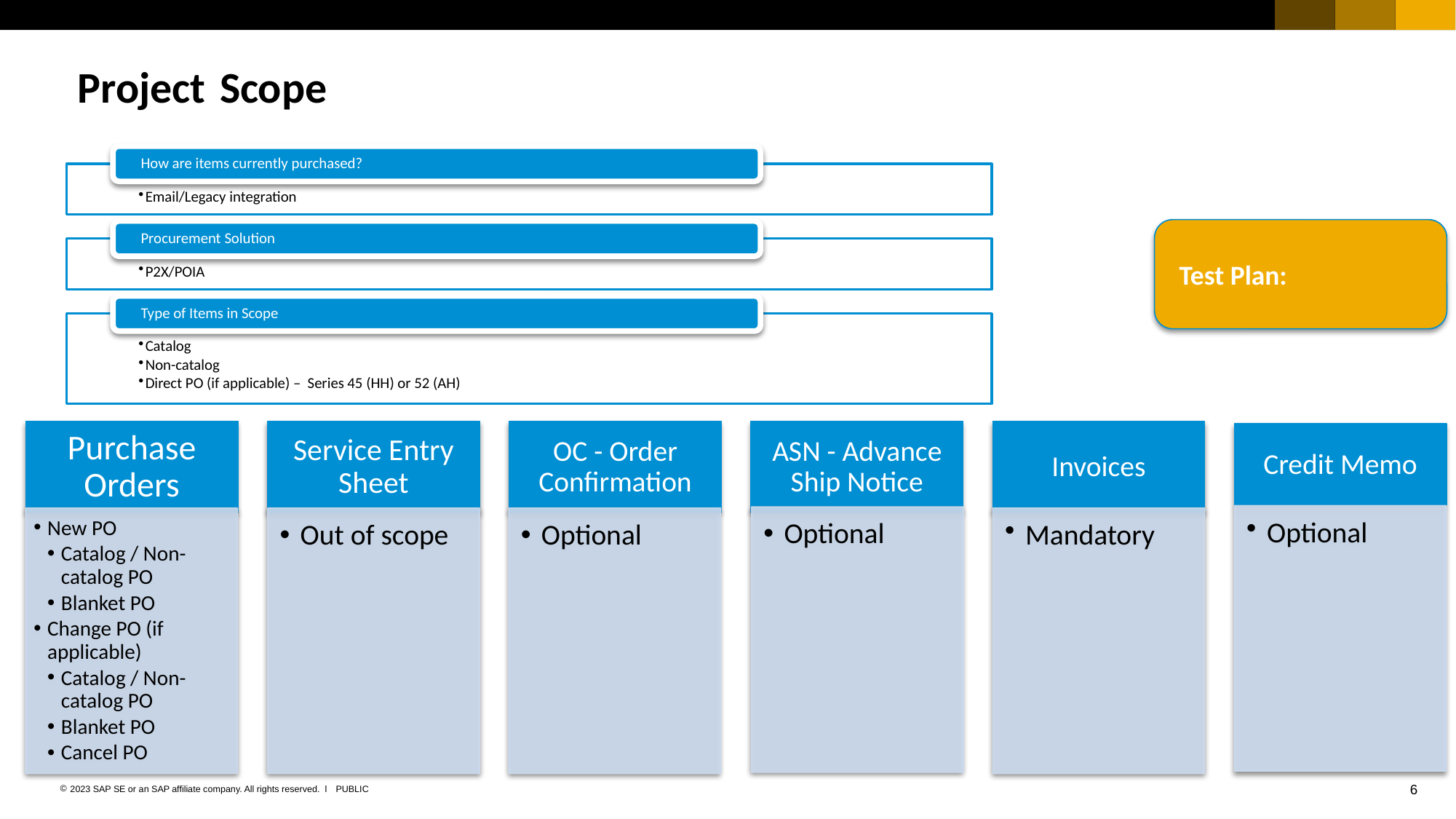

Project Scope
Email/Legacy integration
How are items currently purchased?
P2X/POIA
Procurement Solution
Catalog
Non-catalog
Direct PO (if applicable) –  Series 45 (HH) or 52 (AH)
Type of Items in Scope
Test Plan:
Purchase Orders
New PO
Catalog / Non-catalog PO
Blanket PO
Change PO (if applicable)
Catalog / Non-catalog PO
Blanket PO
Cancel PO
Service Entry Sheet
Out of scope
OC - Order Confirmation
Optional
ASN - Advance Ship Notice
Optional
Invoices
Mandatory
Credit Memo
Optional